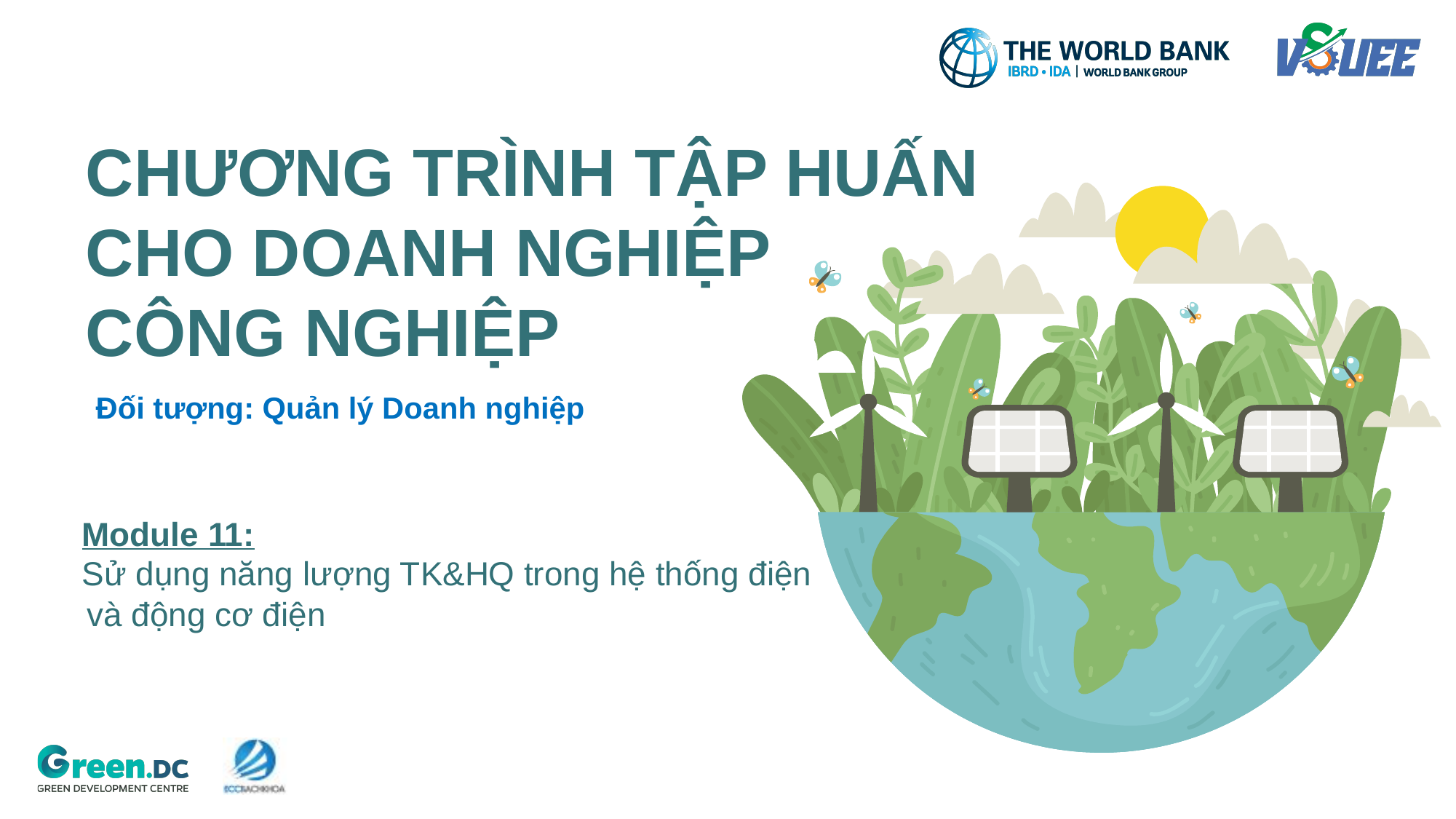

# CHƯƠNG TRÌNH TẬP HUẤN CHO DOANH NGHIỆP CÔNG NGHIỆP

Đối tượng: Quản lý Doanh nghiệp
Module 11:
Sử dụng năng lượng TK&HQ trong hệ thống điện và động cơ điện